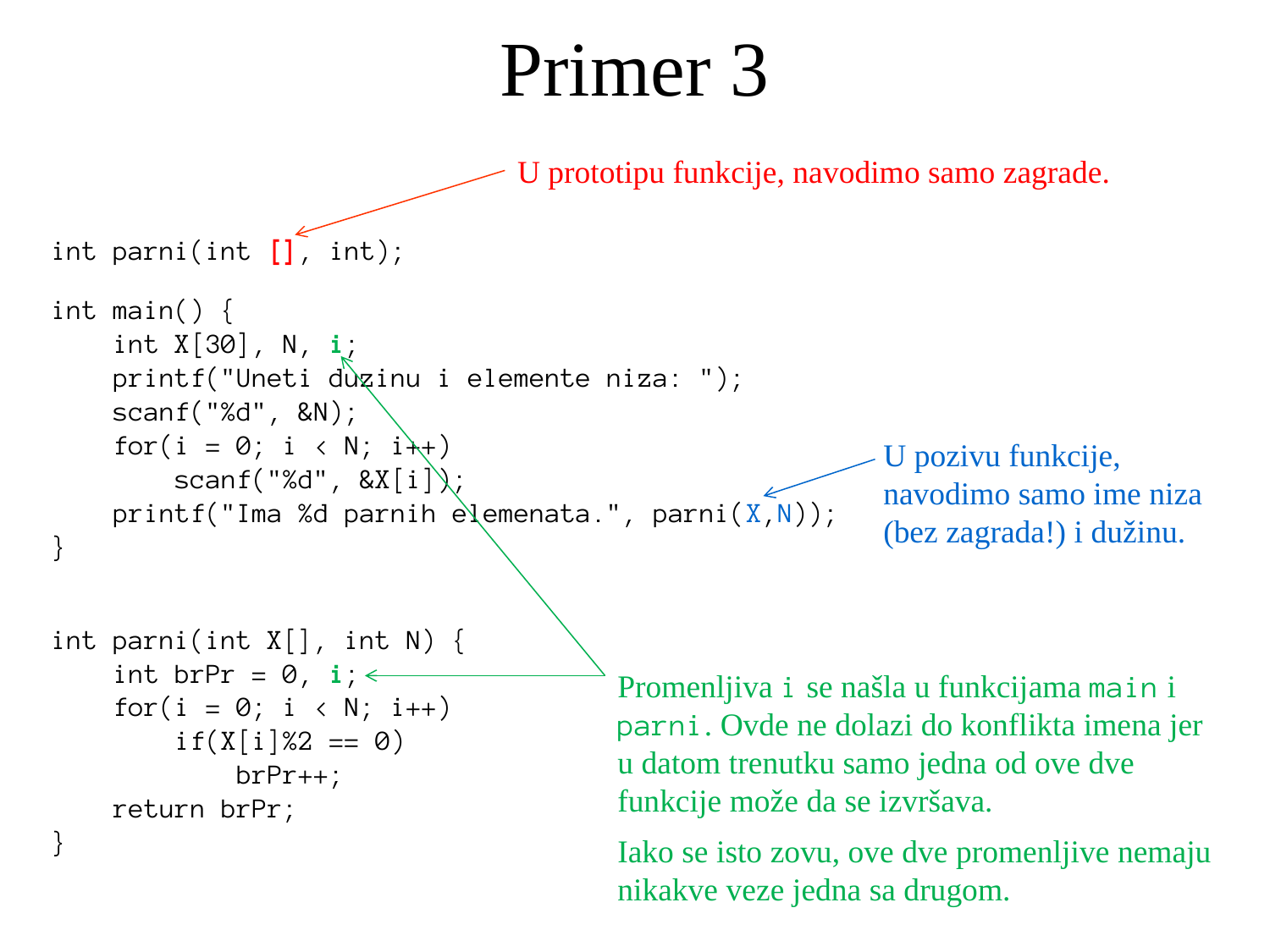

# Primer 3
U prototipu funkcije, navodimo samo zagrade.
int parni(int [], int);

int main() {
    int X[30], N, i;
    printf("Uneti duzinu i elemente niza: ");
    scanf("%d", &N);
    for(i = 0; i < N; i++)
        scanf("%d", &X[i]);
    printf("Ima %d parnih elemenata.", parni(X,N));
}

int parni(int X[], int N) {
    int brPr = 0, i;
    for(i = 0; i < N; i++)
        if(X[i]%2 == 0)
            brPr++;
    return brPr;
}
U pozivu funkcije, navodimo samo ime niza (bez zagrada!) i dužinu.
Promenljiva i se našla u funkcijama main i parni. Ovde ne dolazi do konflikta imena jer u datom trenutku samo jedna od ove dve funkcije može da se izvršava.
Iako se isto zovu, ove dve promenljive nemaju nikakve veze jedna sa drugom.